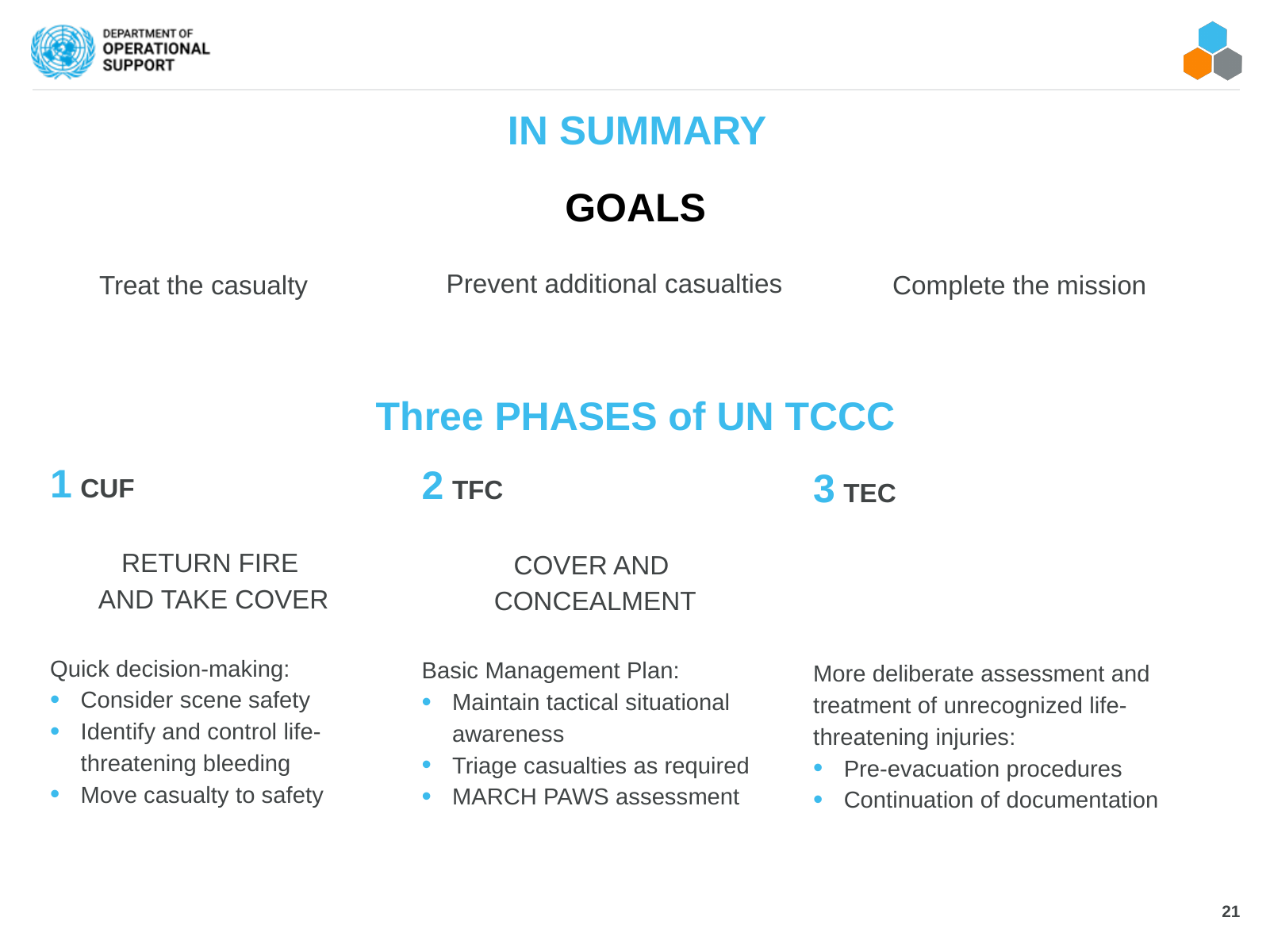

IN SUMMARY
#
GOALS
Prevent additional casualties
Complete the mission
Treat the casualty
Three PHASES of UN TCCC

1 CUF

RETURN FIRE
AND TAKE COVER

Quick decision-making:
Consider scene safety
Identify and control life-threatening bleeding
Move casualty to safety

2 TFC

COVER AND
CONCEALMENT

Basic Management Plan:
Maintain tactical situational awareness
Triage casualties as required
MARCH PAWS assessment

3 TEC

More deliberate assessment and treatment of unrecognized life-threatening injuries:
Pre-evacuation procedures
Continuation of documentation